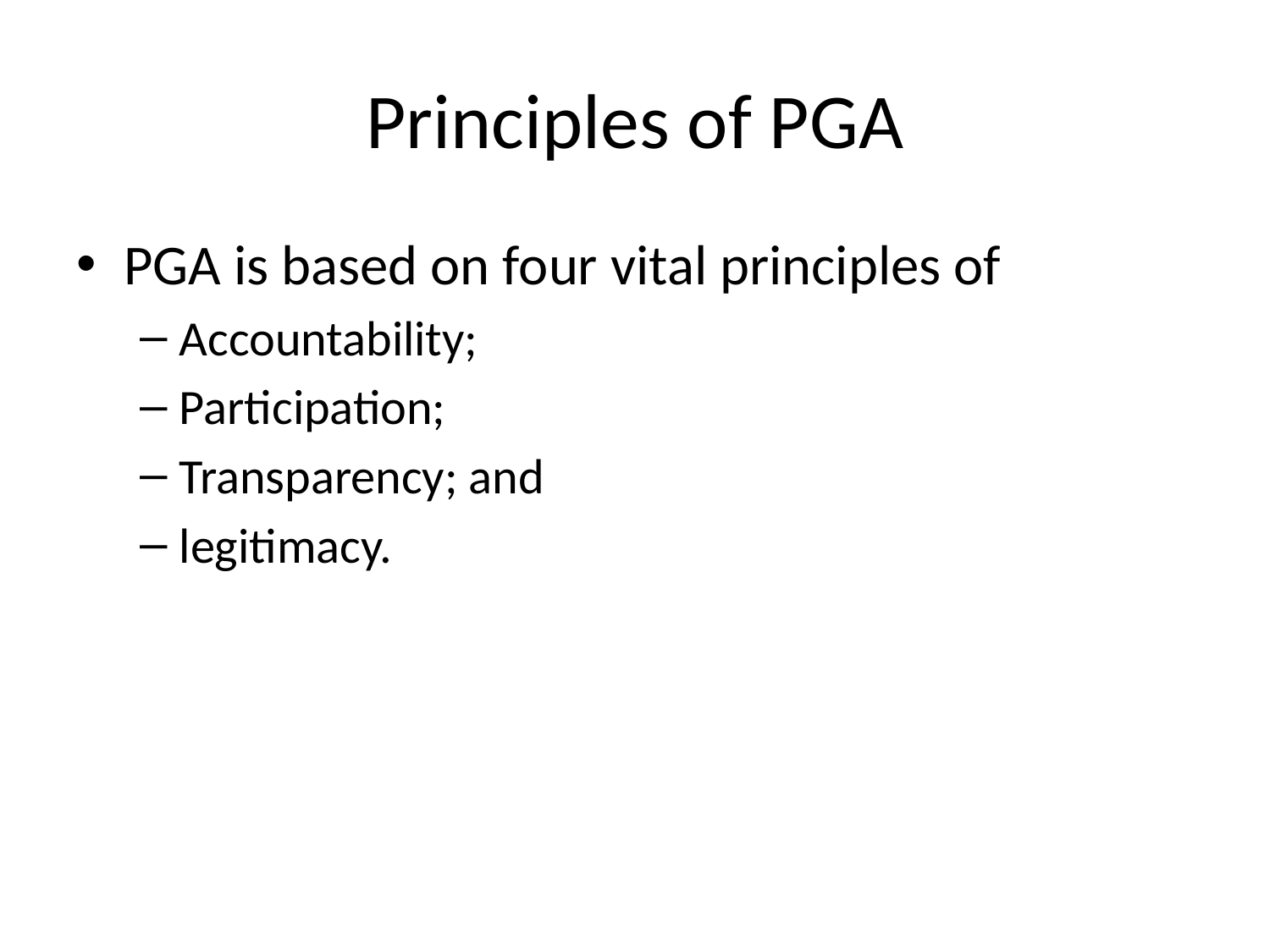

# Principles of PGA
PGA is based on four vital principles of
Accountability;
Participation;
Transparency; and
legitimacy.